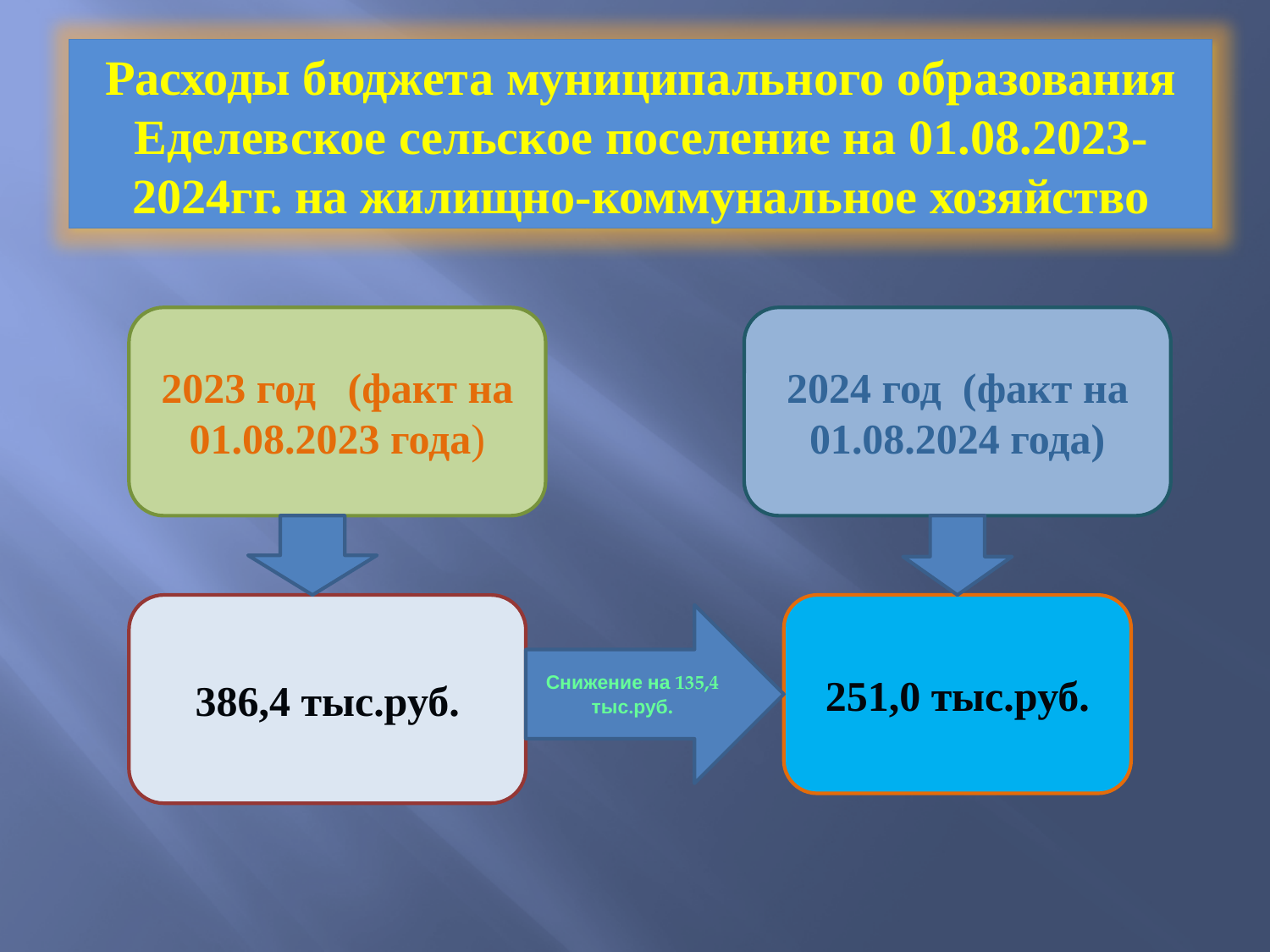

Расходы бюджета муниципального образования Еделевское сельское поселение на 01.08.2023-2024гг. на жилищно-коммунальное хозяйство
2023 год   (факт на 01.08.2023 года)
2024 год  (факт на 01.08.2024 года)

386,4 тыс.руб.
251,0 тыс.руб.
Снижение на 135,4 тыс.руб.